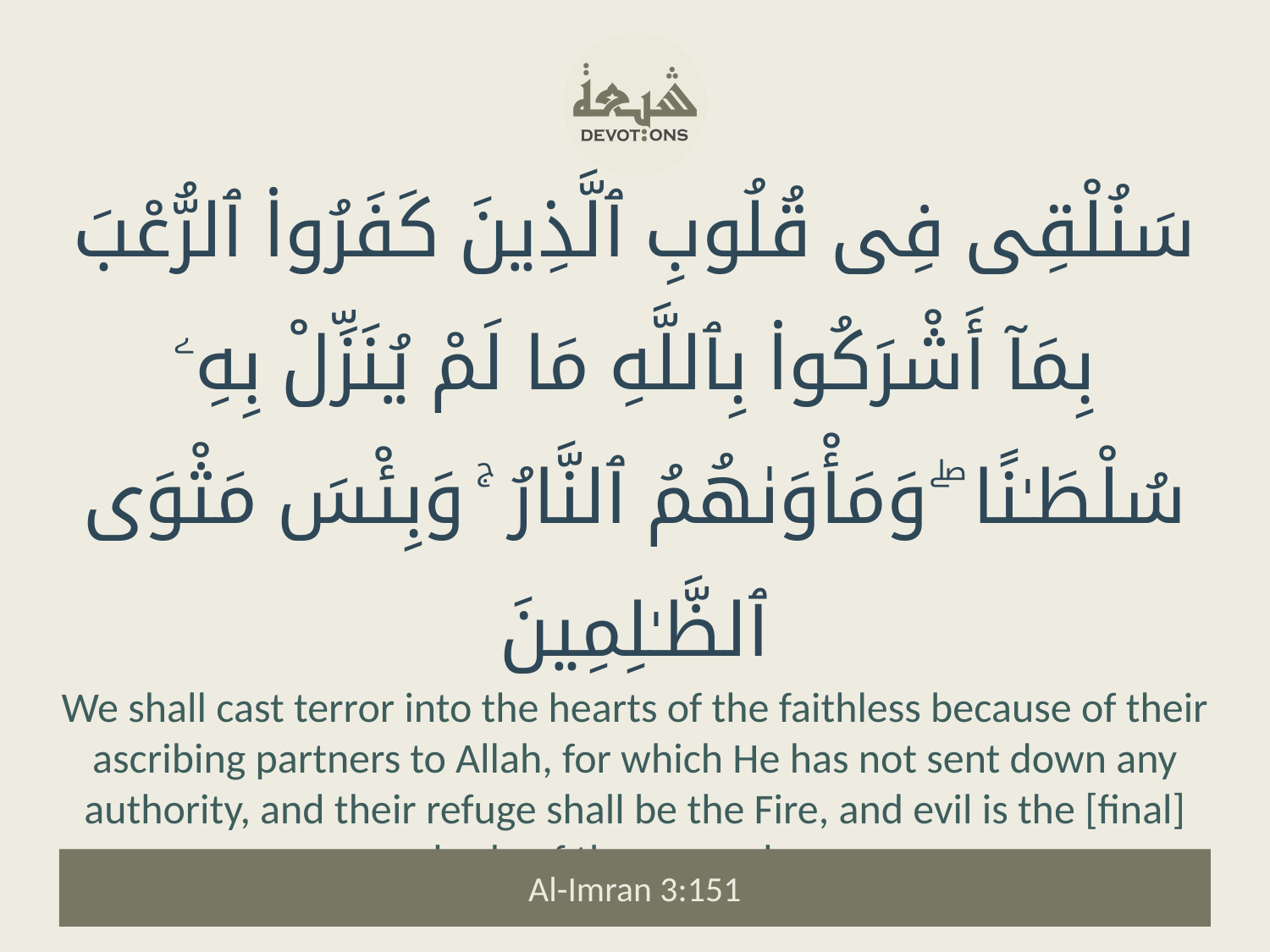

سَنُلْقِى فِى قُلُوبِ ٱلَّذِينَ كَفَرُوا۟ ٱلرُّعْبَ بِمَآ أَشْرَكُوا۟ بِٱللَّهِ مَا لَمْ يُنَزِّلْ بِهِۦ سُلْطَـٰنًا ۖ وَمَأْوَىٰهُمُ ٱلنَّارُ ۚ وَبِئْسَ مَثْوَى ٱلظَّـٰلِمِينَ
We shall cast terror into the hearts of the faithless because of their ascribing partners to Allah, for which He has not sent down any authority, and their refuge shall be the Fire, and evil is the [final] abode of the wrongdoers.
Al-Imran 3:151